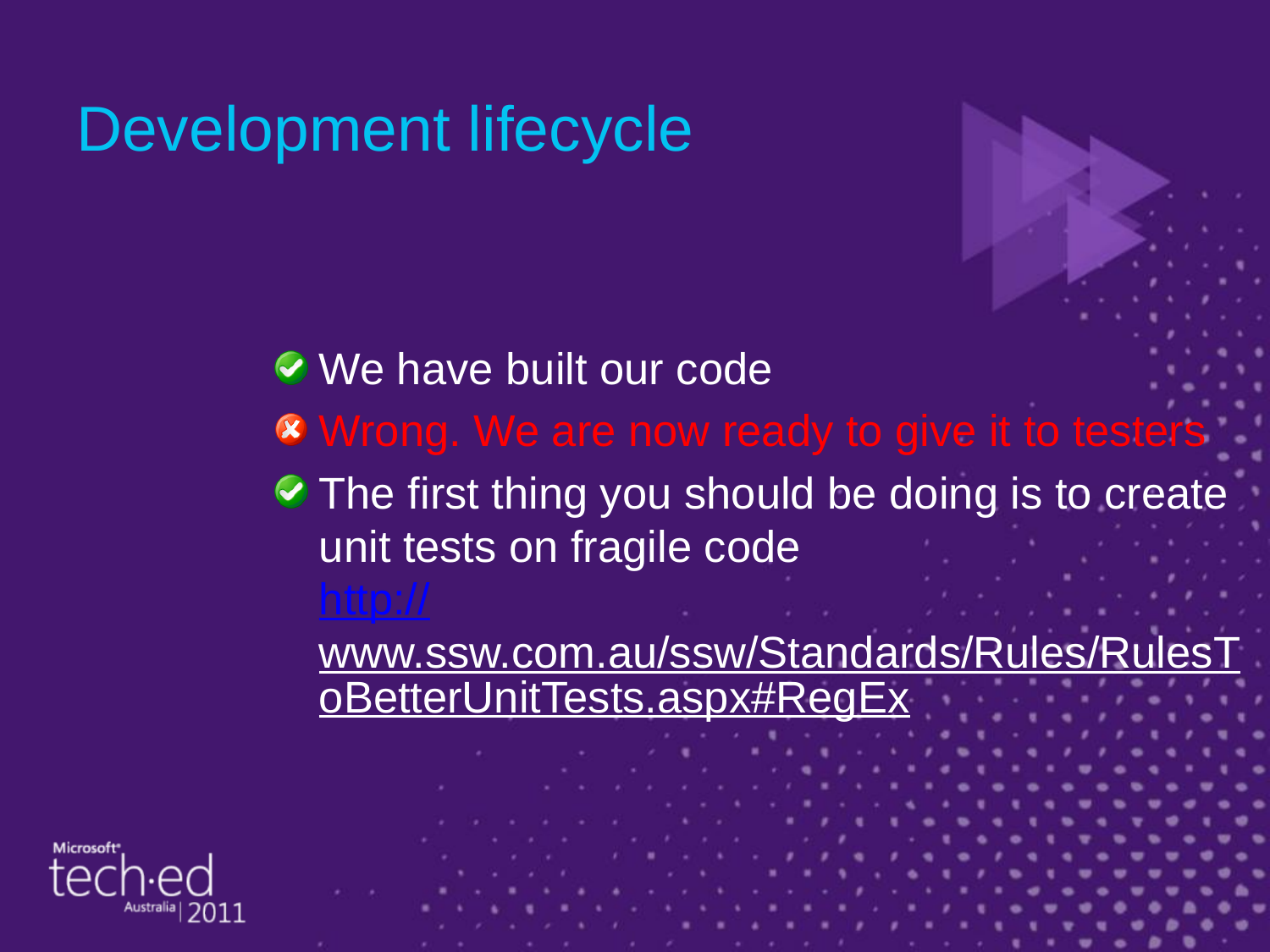

# Development lifecycle
We have built our code
Wrong. We are now ready to give it to testers
The first thing you should be doing is to create unit tests on fragile code
http://www.ssw.com.au/ssw/Standards/Rules/RulesToBetterUnitTests.aspx#RegEx